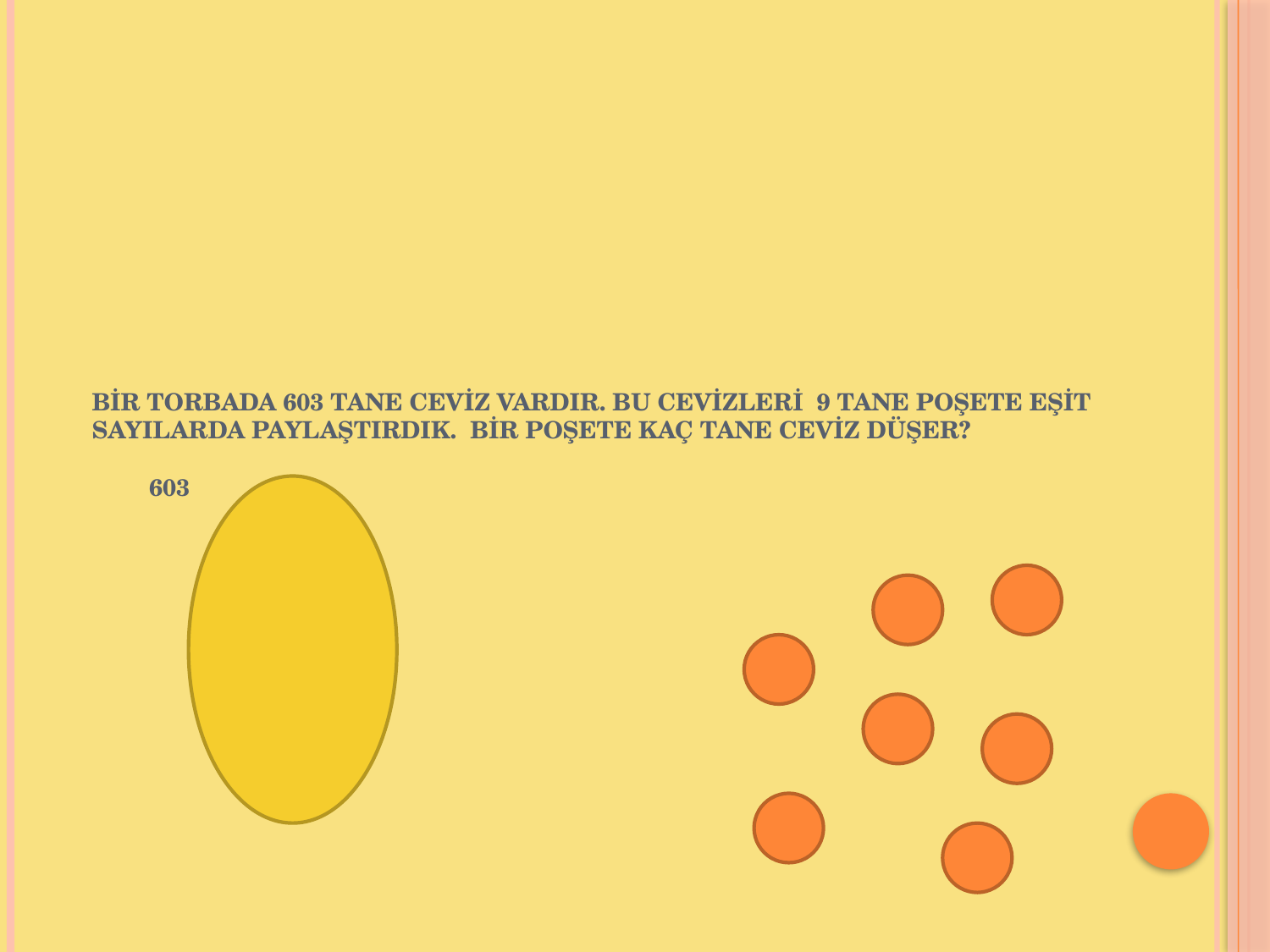

# Bir torbada 603 tane ceviz vardır. Bu cevizleri  9 tane poşete eşit sayılarda paylaştırdık.  Bir poşete kaç tane ceviz düşer? 603